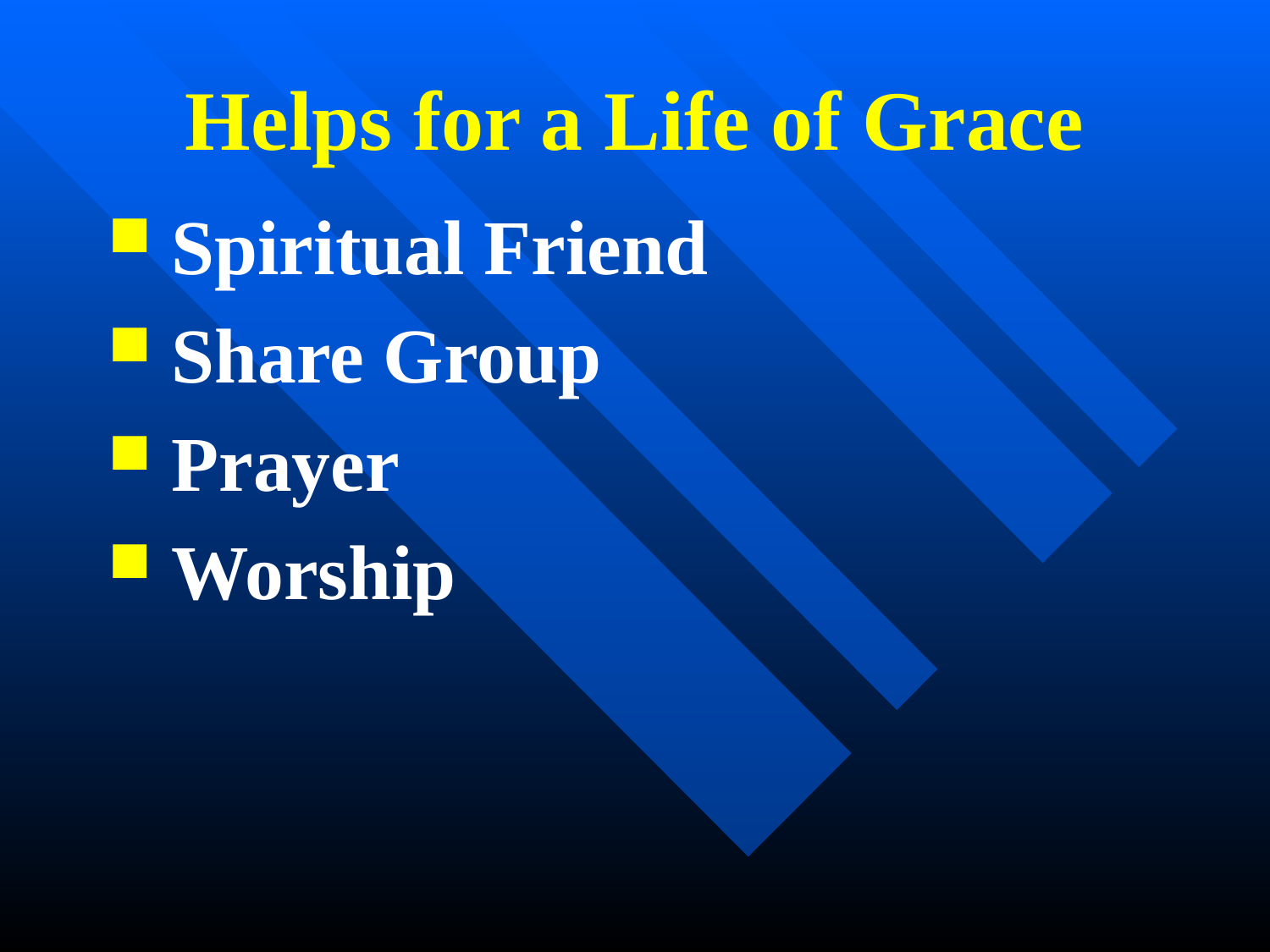

# Helps for a Life of Grace
Spiritual Friend
Share Group
Prayer
Worship